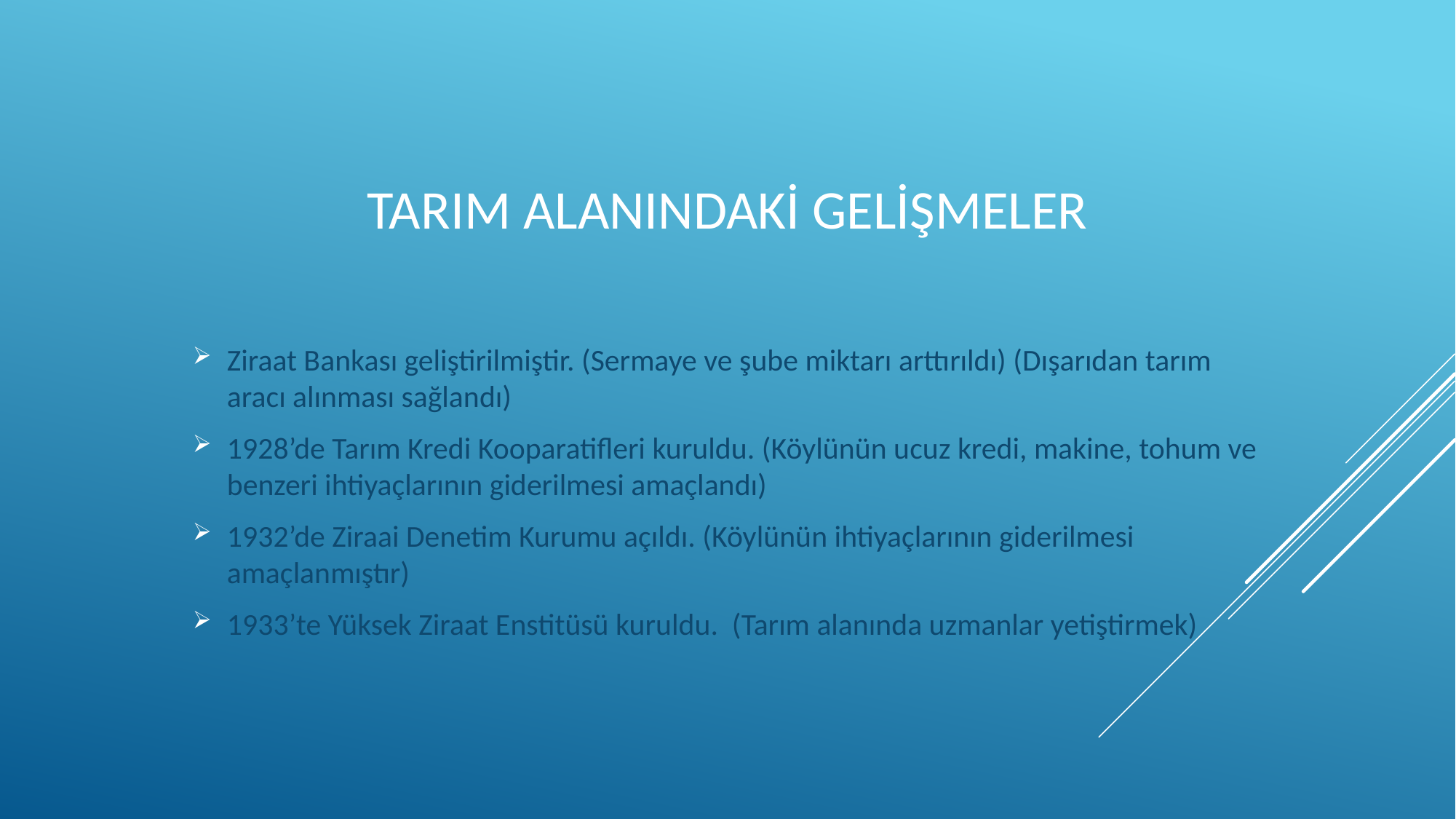

TARIM ALANINDAKİ GELİŞMELER

Ziraat Bankası geliştirilmiştir. (Sermaye ve şube miktarı arttırıldı) (Dışarıdan tarım aracı alınması sağlandı)
1928’de Tarım Kredi Kooparatifleri kuruldu. (Köylünün ucuz kredi, makine, tohum ve benzeri ihtiyaçlarının giderilmesi amaçlandı)
1932’de Ziraai Denetim Kurumu açıldı. (Köylünün ihtiyaçlarının giderilmesi amaçlanmıştır)
1933’te Yüksek Ziraat Enstitüsü kuruldu.  (Tarım alanında uzmanlar yetiştirmek)